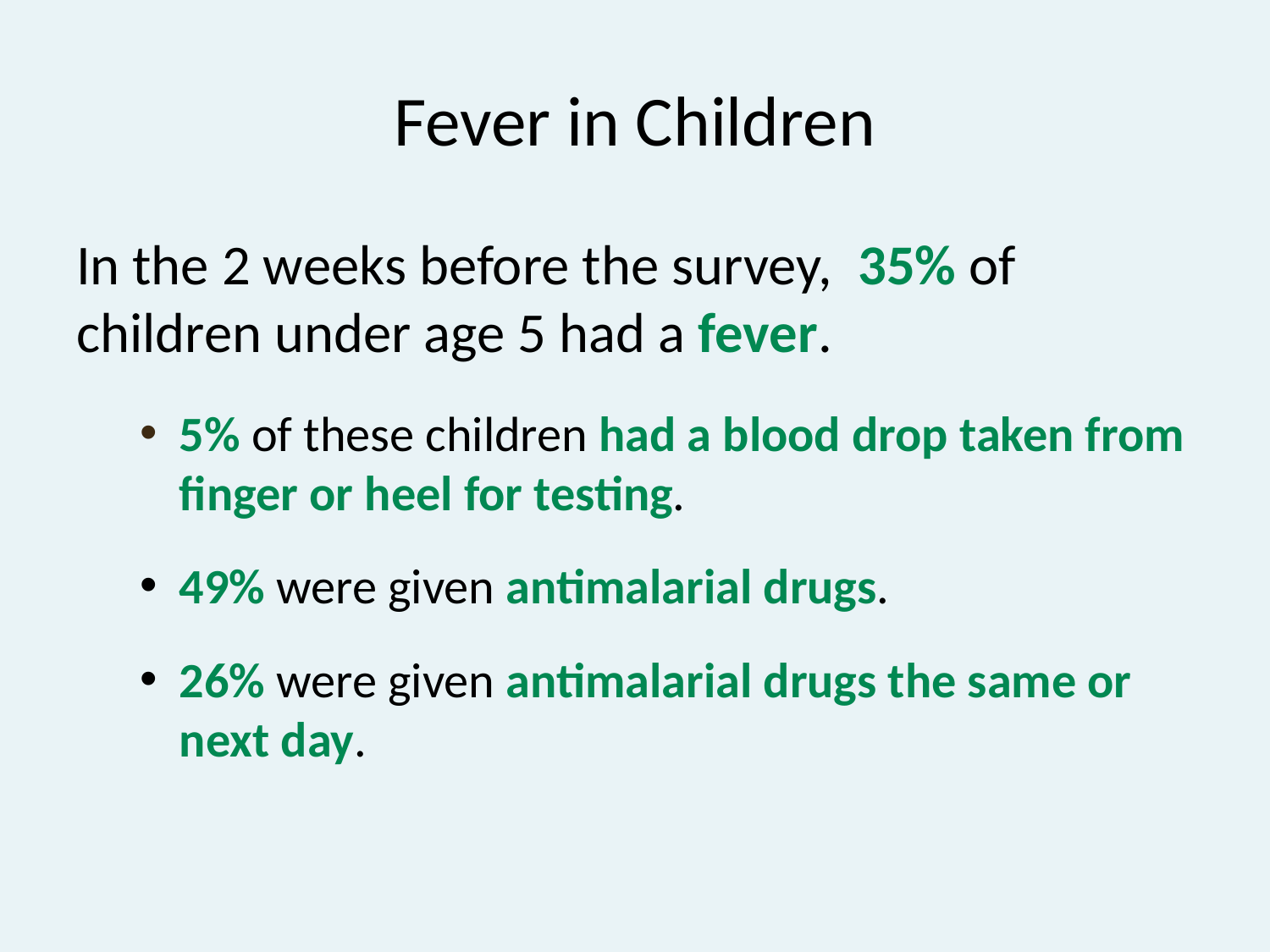

# Fever in Children
In the 2 weeks before the survey,  35% of children under age 5 had a fever.
5% of these children had a blood drop taken from finger or heel for testing.
49% were given antimalarial drugs.
26% were given antimalarial drugs the same or next day.